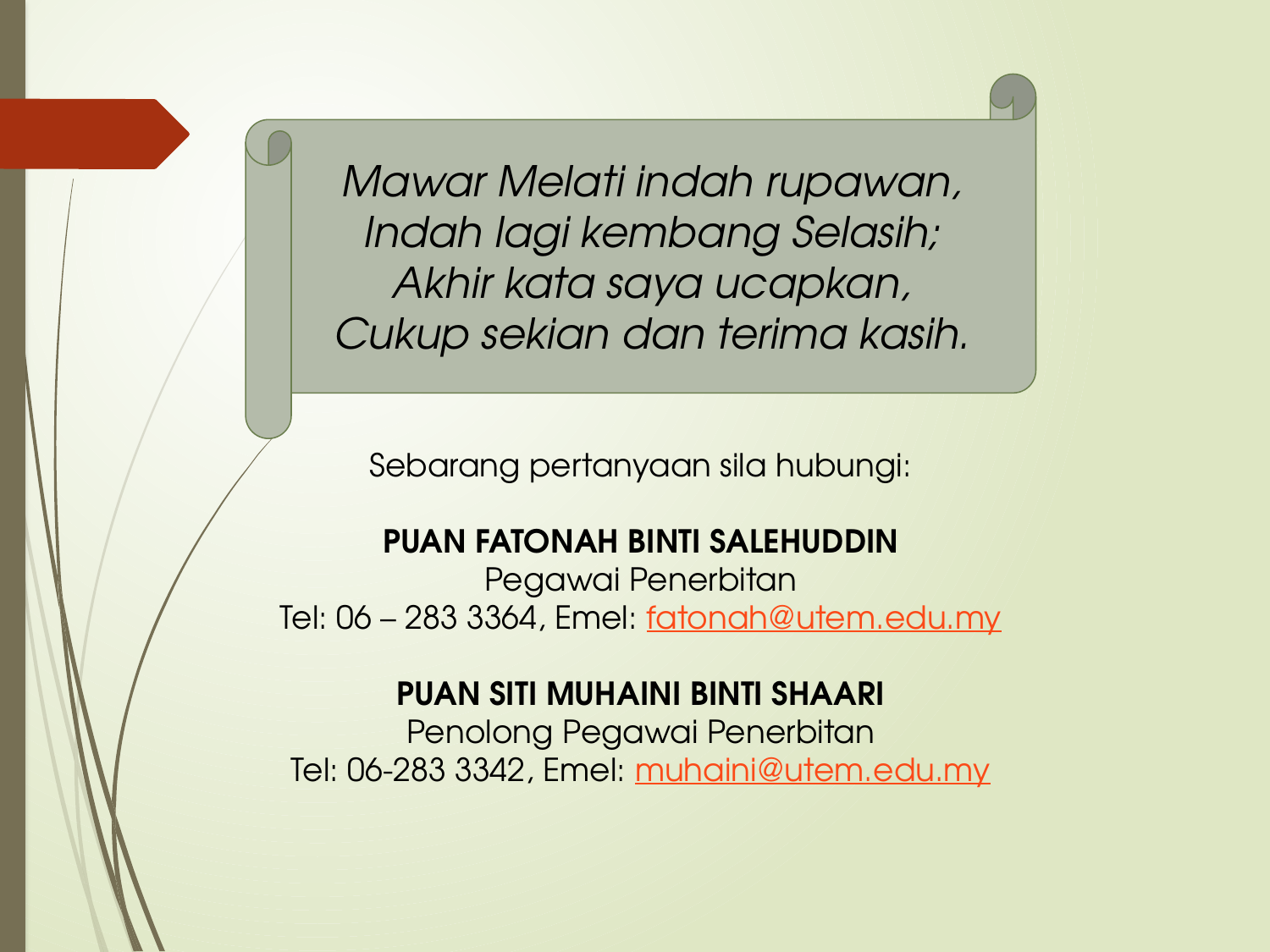

Mawar Melati indah rupawan,
Indah lagi kembang Selasih;
Akhir kata saya ucapkan,
Cukup sekian dan terima kasih.
Sebarang pertanyaan sila hubungi:

PUAN FATONAH BINTI SALEHUDDIN
Pegawai Penerbitan
Tel: 06 – 283 3364, Emel: fatonah@utem.edu.my

PUAN SITI MUHAINI BINTI SHAARI
Penolong Pegawai Penerbitan
Tel: 06-283 3342, Emel: muhaini@utem.edu.my